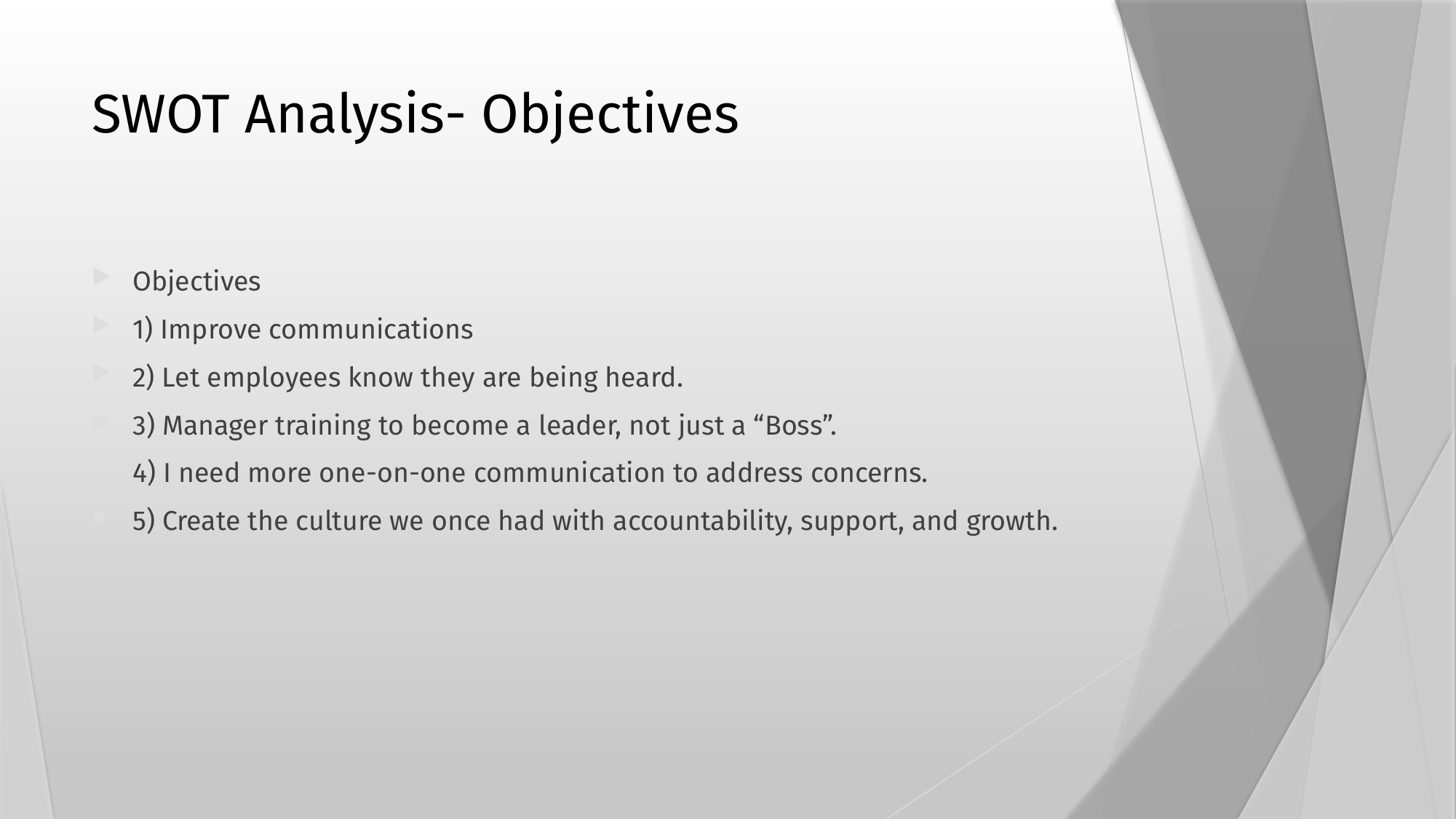

# SWOT Analysis- Objectives
Objectives
1) Improve communications
2) Let employees know they are being heard.
3) Manager training to become a leader, not just a “Boss”.
4) I need more one-on-one communication to address concerns.
5) Create the culture we once had with accountability, support, and growth.